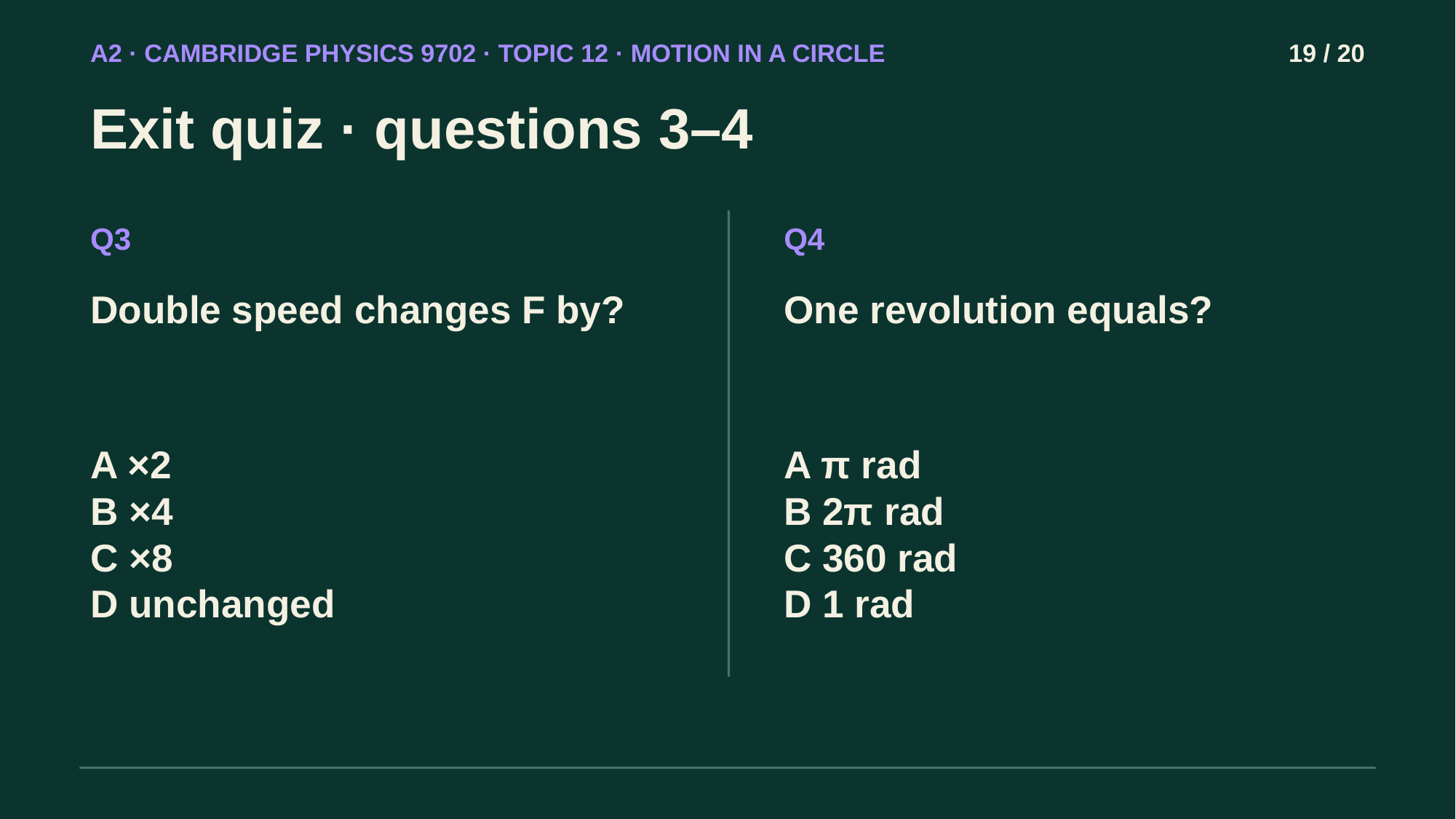

A2 · CAMBRIDGE PHYSICS 9702 · TOPIC 12 · MOTION IN A CIRCLE
19 / 20
Exit quiz · questions 3–4

Q3
Q4
Double speed changes F by?
One revolution equals?
A ×2
B ×4
C ×8
D unchanged
A π rad
B 2π rad
C 360 rad
D 1 rad